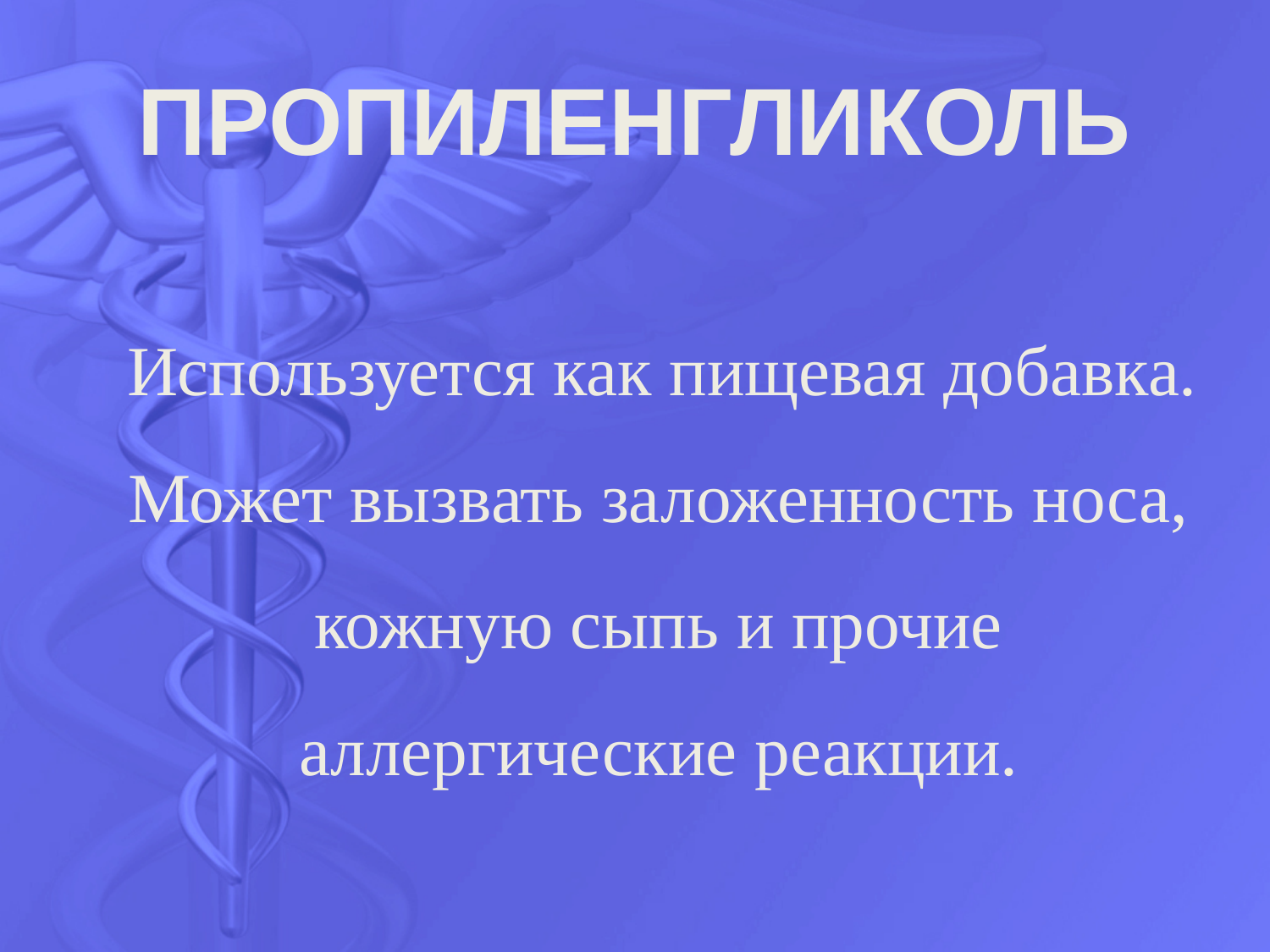

# ПРОПИЛЕНГЛИКОЛЬ
    Используется как пищевая добавка. Может вызвать заложенность носа, кожную сыпь и прочие аллергические реакции.